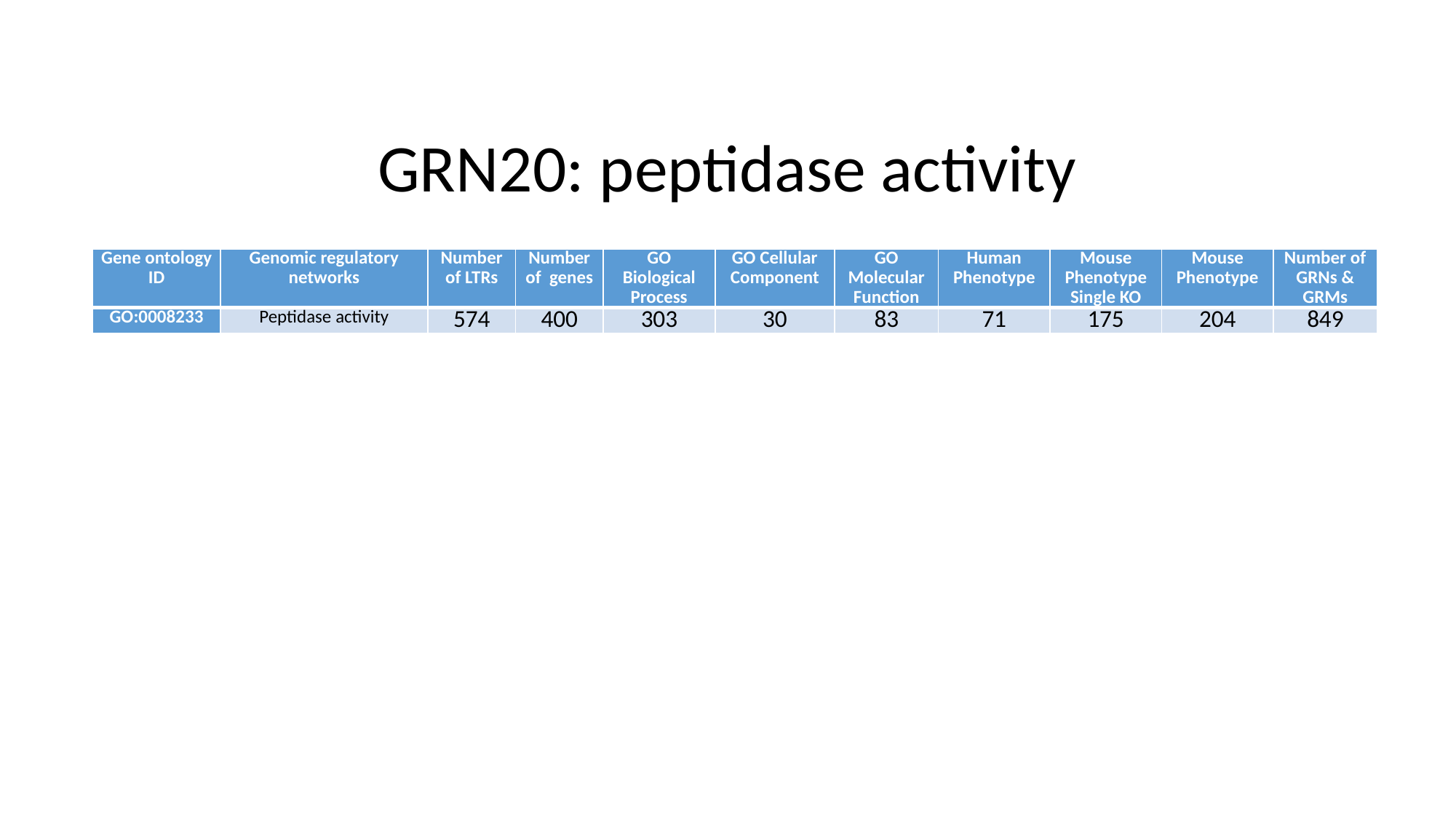

# GRN20: peptidase activity
| Gene ontology ID | Genomic regulatory networks | Number of LTRs | Number of genes | GO Biological Process | GO Cellular Component | GO Molecular Function | Human Phenotype | Mouse Phenotype Single KO | Mouse Phenotype | Number of GRNs & GRMs |
| --- | --- | --- | --- | --- | --- | --- | --- | --- | --- | --- |
| GO:0008233 | Peptidase activity | 574 | 400 | 303 | 30 | 83 | 71 | 175 | 204 | 849 |